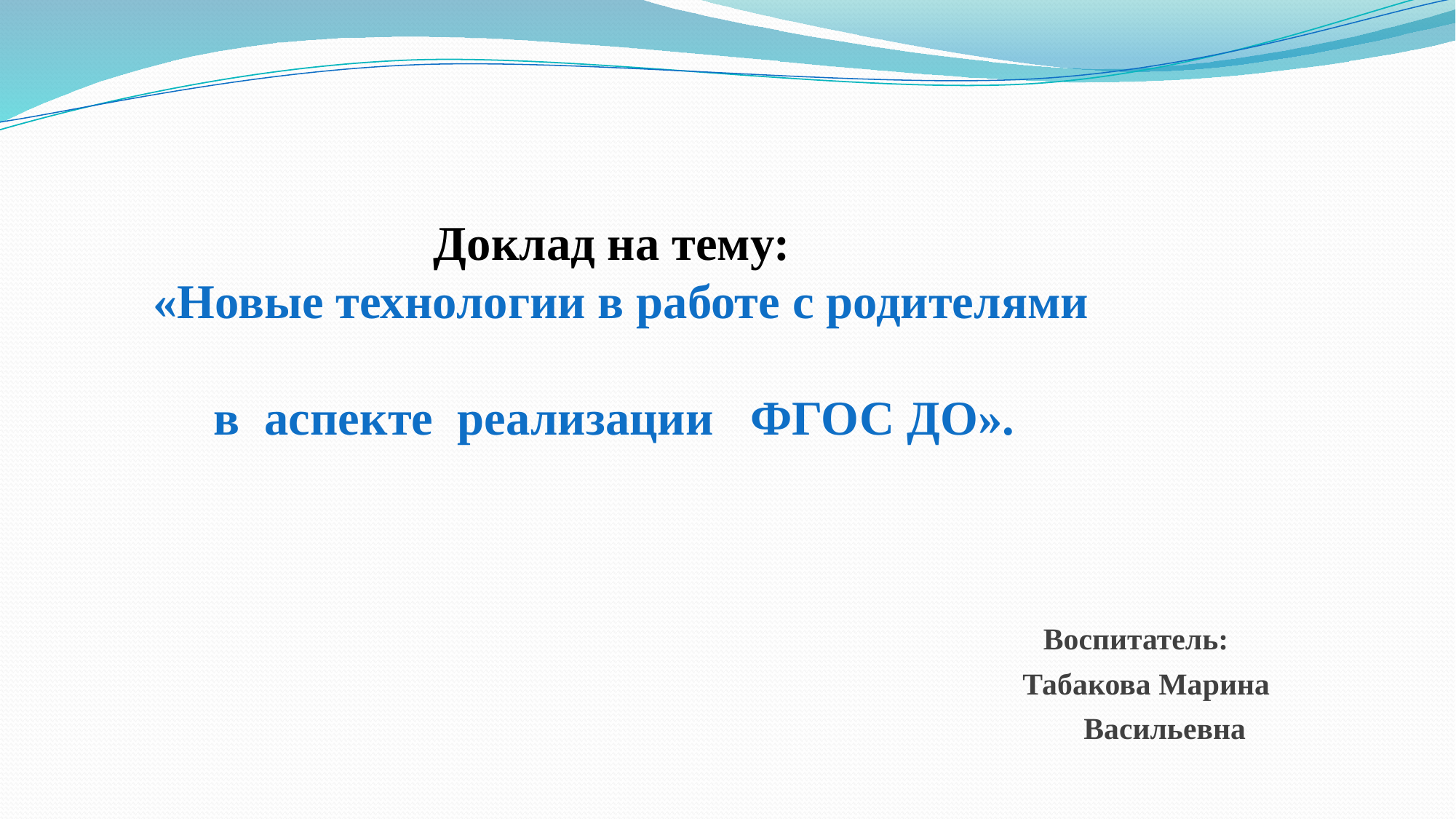

# Доклад на тему: «Новые технологии в работе с родителями в  аспекте  реализации   ФГОС ДО».

         Воспитатель:
        Табакова Марина
                Васильевна